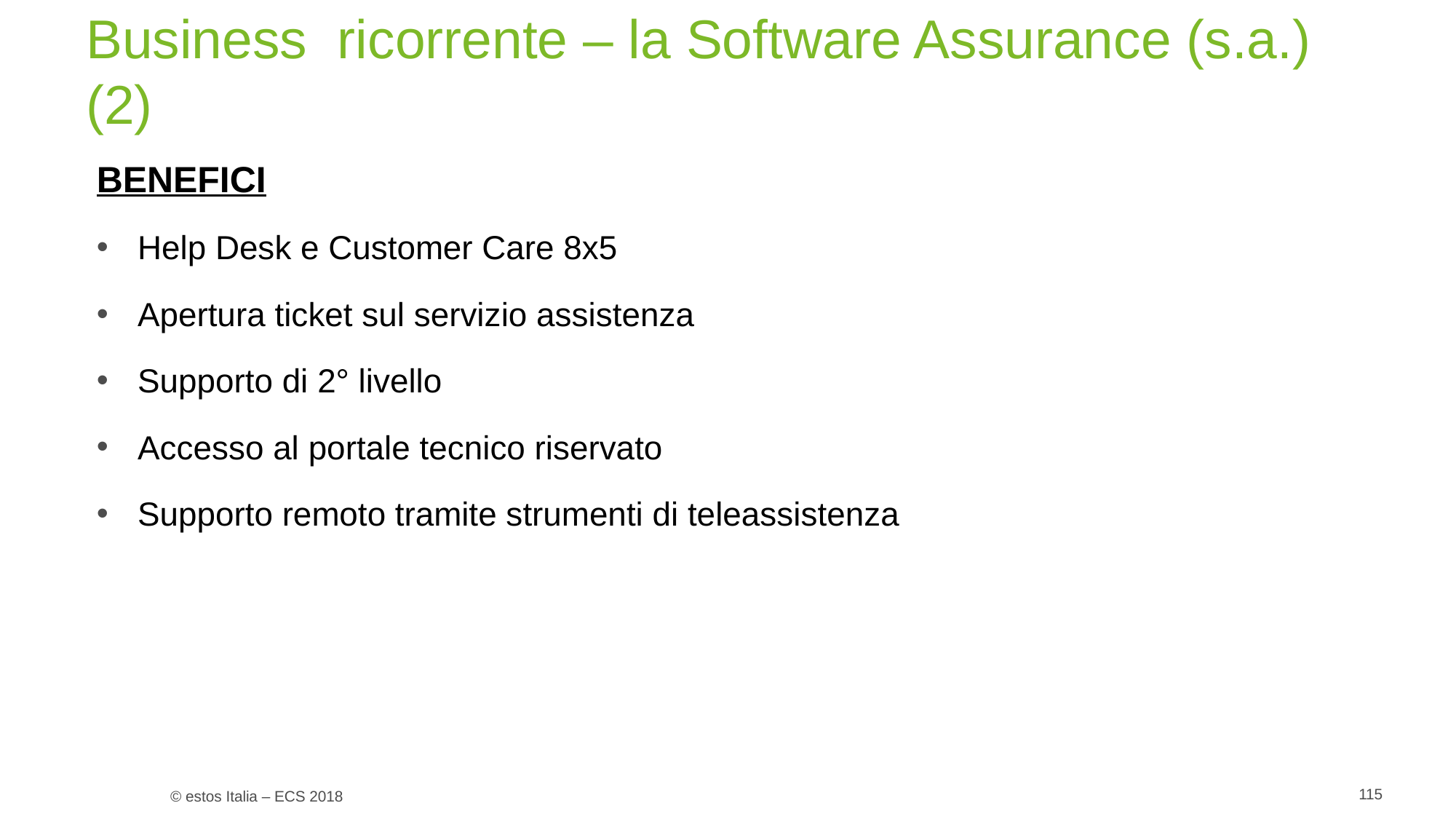

# Business  ricorrente – la Software Assurance (s.a.) (2)
BENEFICI
Help Desk e Customer Care 8x5
Apertura ticket sul servizio assistenza
Supporto di 2° livello
Accesso al portale tecnico riservato
Supporto remoto tramite strumenti di teleassistenza

115
© estos Italia – ECS 2018